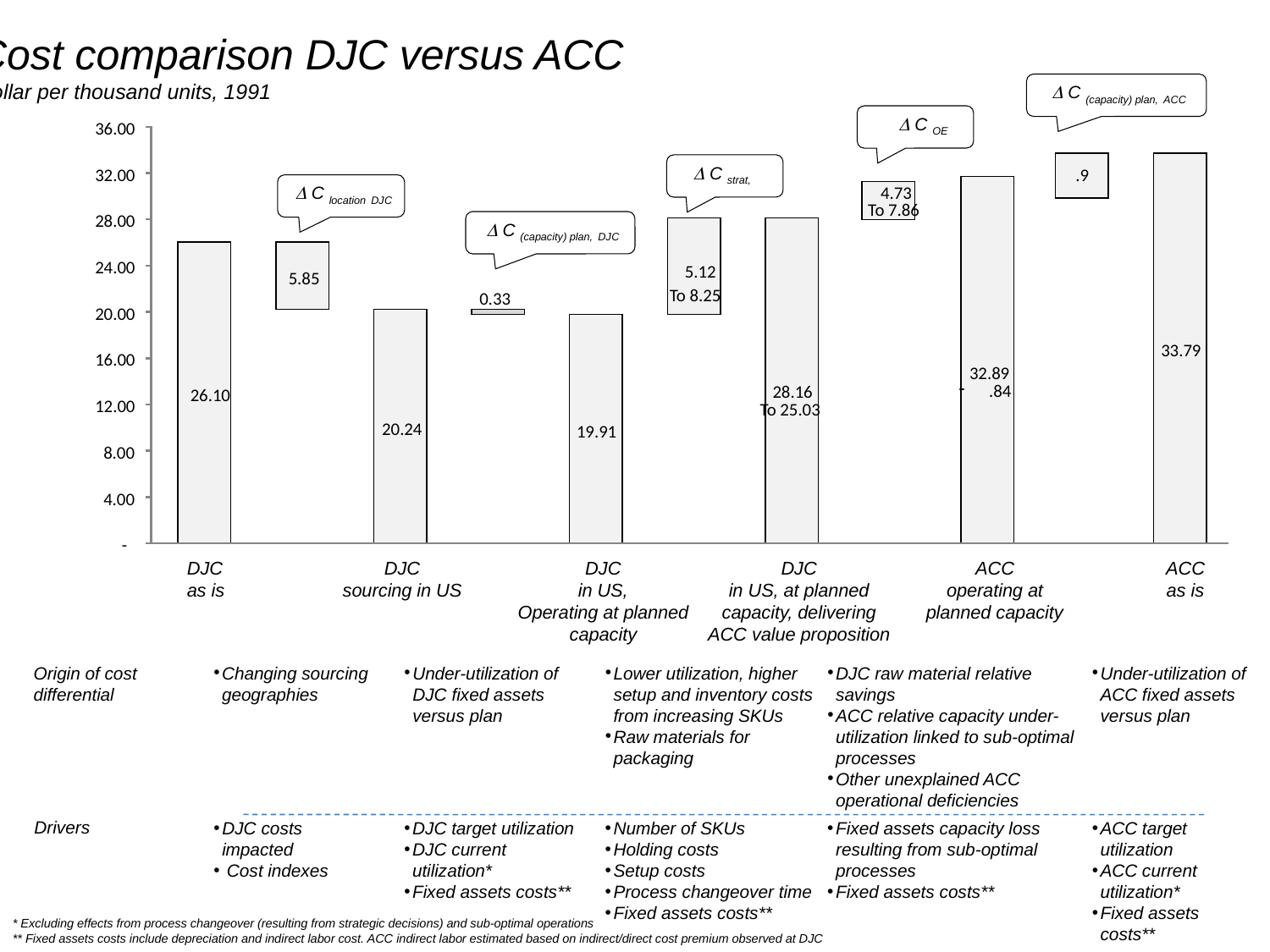

Cost comparison DJC versus ACC
Dollar per thousand units, 1991

 Δ C (capacity) plan, ACC

 Δ C OE

36.00

32.00
.9

4.73

To 7.86
28.00

24.00
5.12
5.85
To 8.25
0.33
20.00

33.79
16.00
32.89
.84
28.16
26.10
To 25.03
12.00
20.24
19.91
8.00
4.00
-

 Δ C strat,

 Δ C location DJC

 Δ C (capacity) plan, DJC

DJC
as is
DJC
sourcing in US
DJC
in US,
Operating at planned capacity
DJC
in US, at planned capacity, delivering ACC value proposition
ACC
operating at planned capacity
ACC
as is
Origin of cost differential
Changing sourcing geographies
Under-utilization of DJC fixed assets versus plan
Lower utilization, higher setup and inventory costs from increasing SKUs
Raw materials for packaging
DJC raw material relative savings
ACC relative capacity under-utilization linked to sub-optimal processes
Other unexplained ACC operational deficiencies
Under-utilization of ACC fixed assets versus plan
Drivers
DJC costs impacted
 Cost indexes
DJC target utilization
DJC current  utilization*
Fixed assets costs**
Number of SKUs
Holding costs
Setup costs
Process changeover time
Fixed assets costs**
Fixed assets capacity loss resulting from sub-optimal processes
Fixed assets costs**
ACC target utilization
ACC current  utilization*
Fixed assets costs**
* Excluding effects from process changeover (resulting from strategic decisions) and sub-optimal operations
** Fixed assets costs include depreciation and indirect labor cost. ACC indirect labor estimated based on indirect/direct cost premium observed at DJC